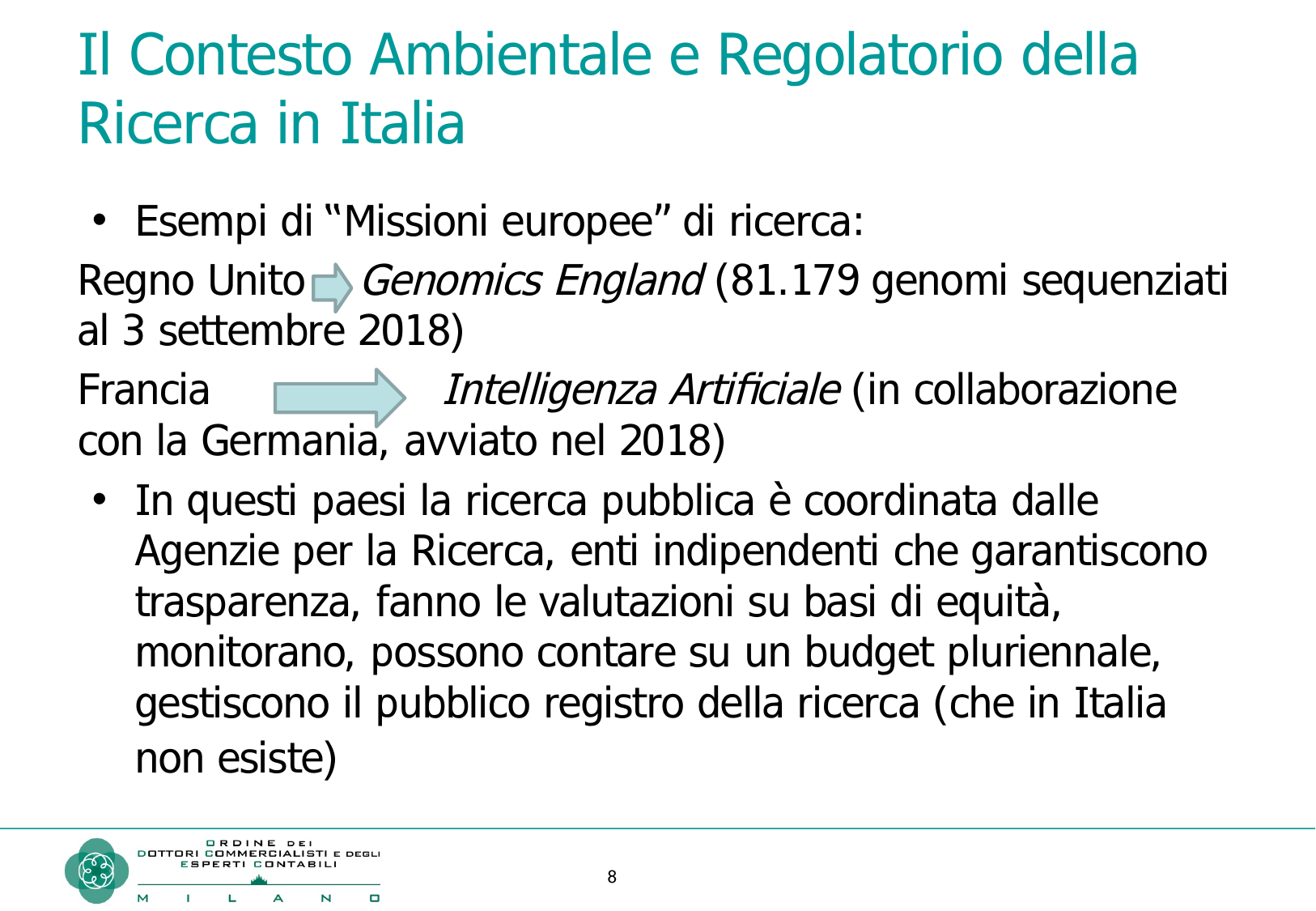

# Il Contesto Ambientale e Regolatorio della Ricerca in Italia
Esempi di “Missioni europee” di ricerca:
Regno Unito	   Genomics England (81.179 genomi sequenziati al 3 settembre 2018)
Francia		Intelligenza Artificiale (in collaborazione con la Germania, avviato nel 2018)
In questi paesi la ricerca pubblica è coordinata dalle Agenzie per la Ricerca, enti indipendenti che garantiscono trasparenza, fanno le valutazioni su basi di equità, monitorano, possono contare su un budget pluriennale, gestiscono il pubblico registro della ricerca (che in Italia non esiste)